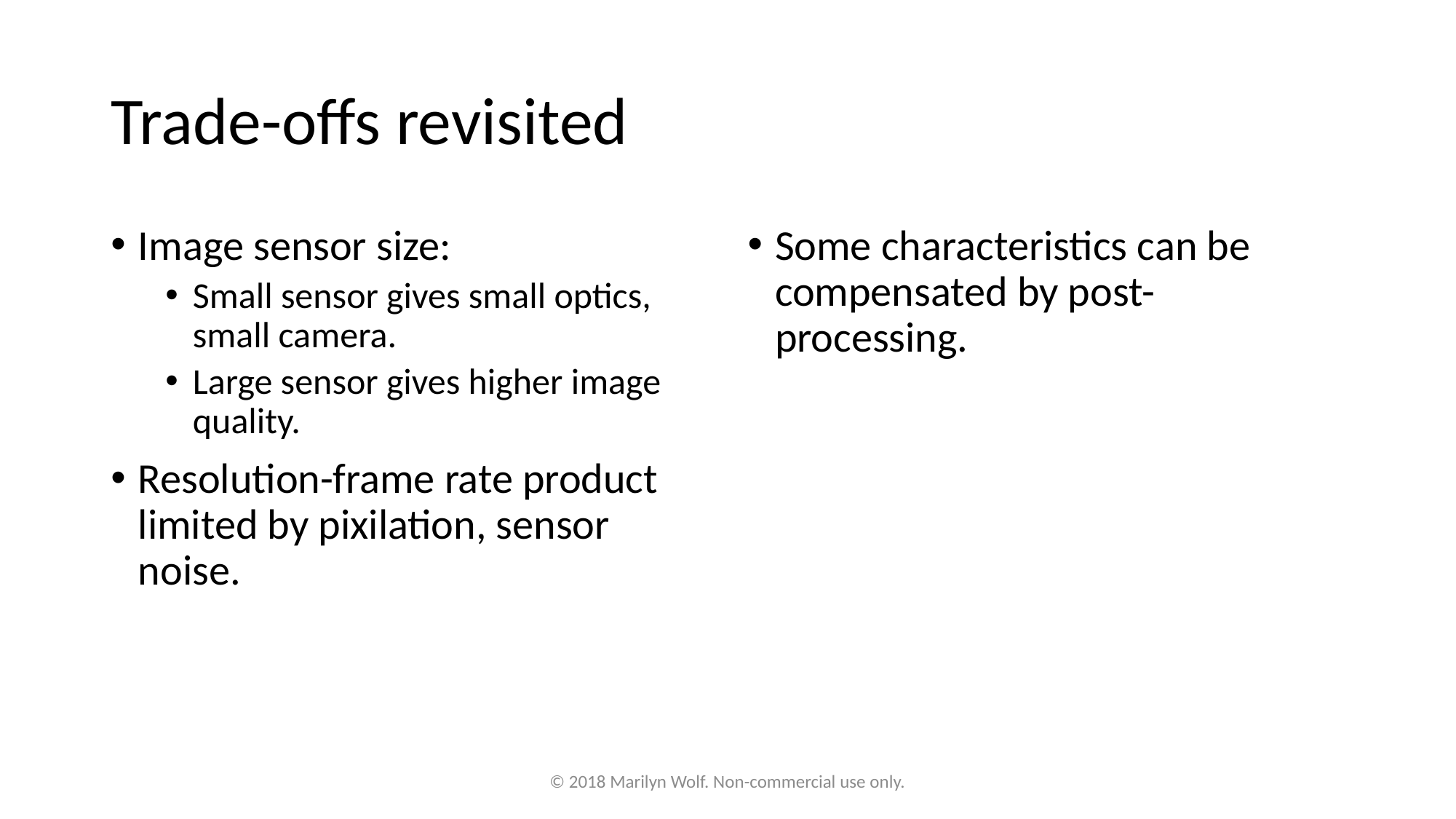

# Trade-offs revisited
Image sensor size:
Small sensor gives small optics, small camera.
Large sensor gives higher image quality.
Resolution-frame rate product limited by pixilation, sensor noise.
Some characteristics can be compensated by post-processing.
© 2018 Marilyn Wolf. Non-commercial use only.